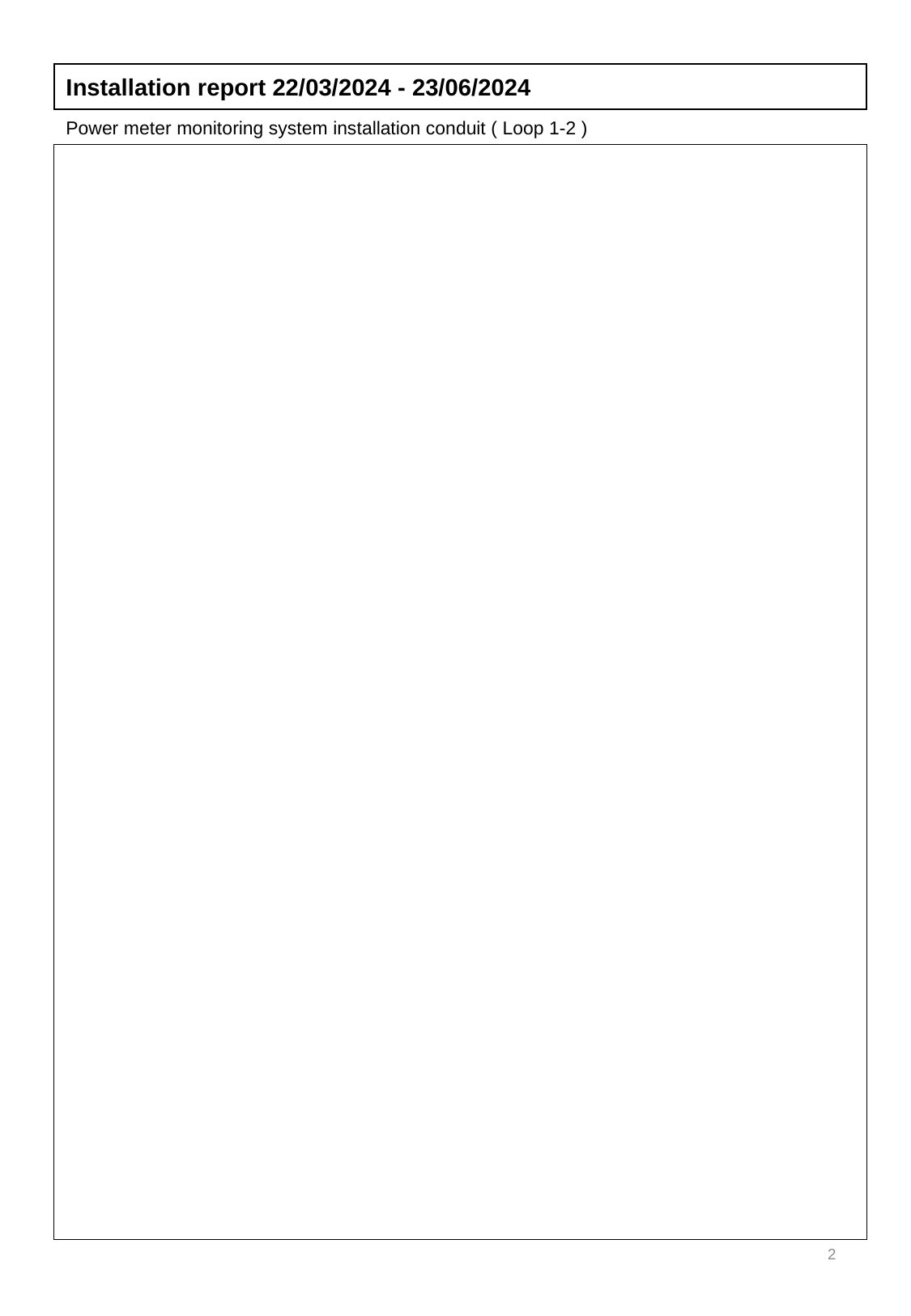

Installation report 22/03/2024 - 23/06/2024
Power meter monitoring system installation conduit ( Loop 1-2 )

2